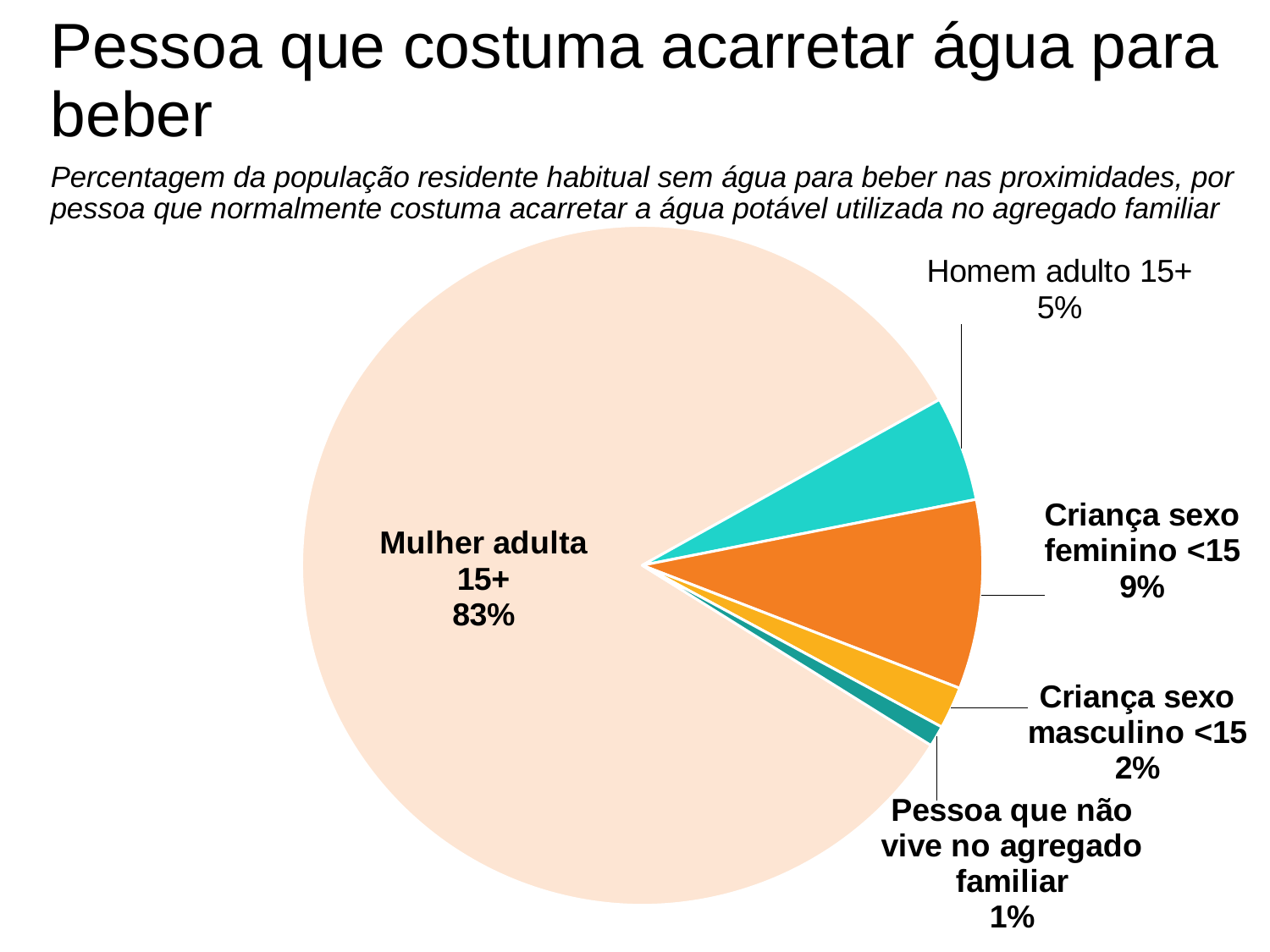

# Pessoa que costuma acarretar água para beber
Percentagem da população residente habitual sem água para beber nas proximidades, por pessoa que normalmente costuma acarretar a água potável utilizada no agregado familiar

### Chart

| Category | Sales |
|---|---|
| Mulher adulta 15+ | 83.0 |
| Homen adulto 15+ | 5.0 |
| Criança sexo feminino <15 | 9.0 |
| Criança sexo masculino <15 | 2.0 |
| Pessoa que não vive no agregado familiar | 1.0 |